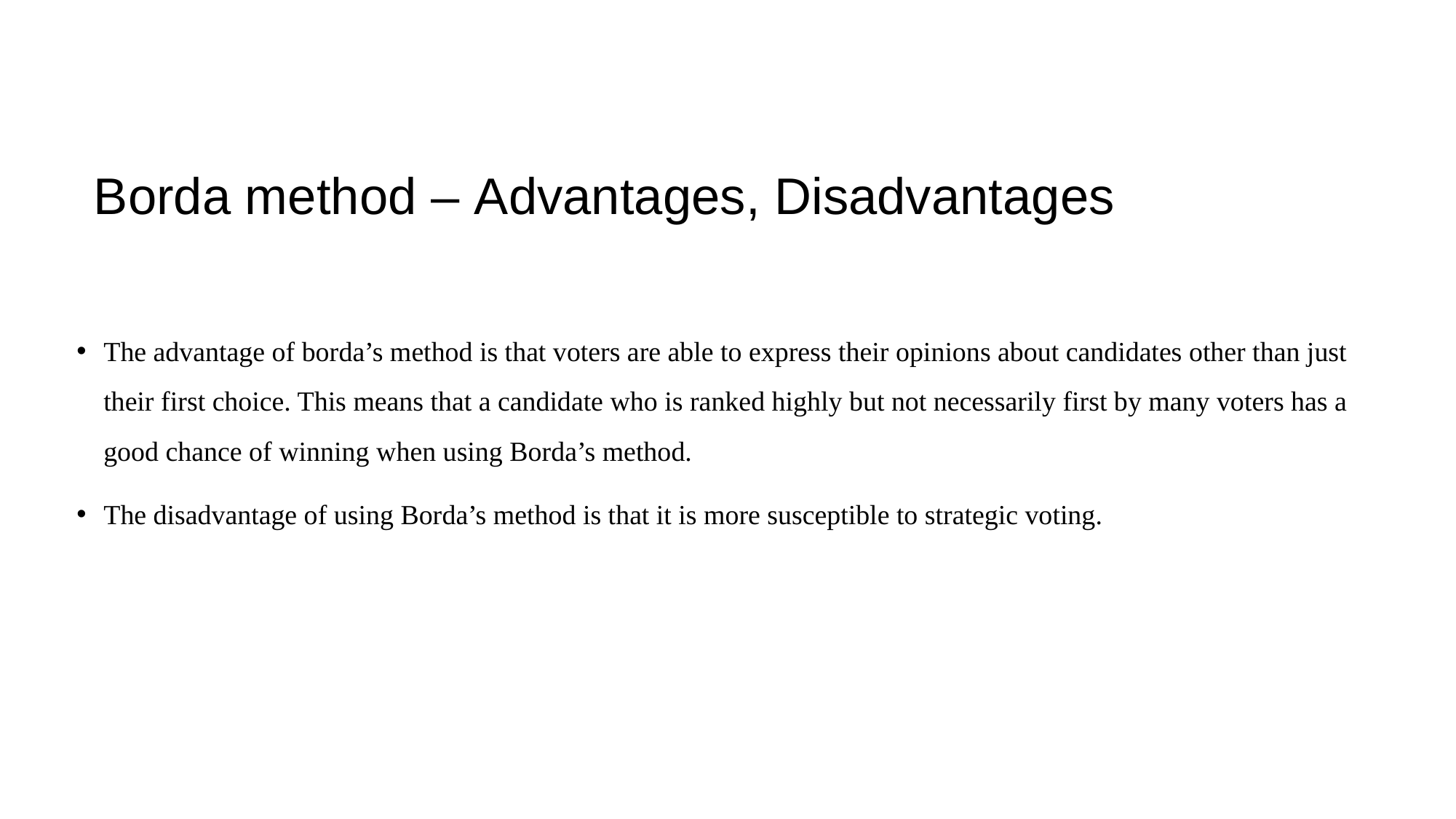

# Borda method – Advantages, Disadvantages
The advantage of borda’s method is that voters are able to express their opinions about candidates other than just their first choice. This means that a candidate who is ranked highly but not necessarily first by many voters has a good chance of winning when using Borda’s method.
The disadvantage of using Borda’s method is that it is more susceptible to strategic voting.